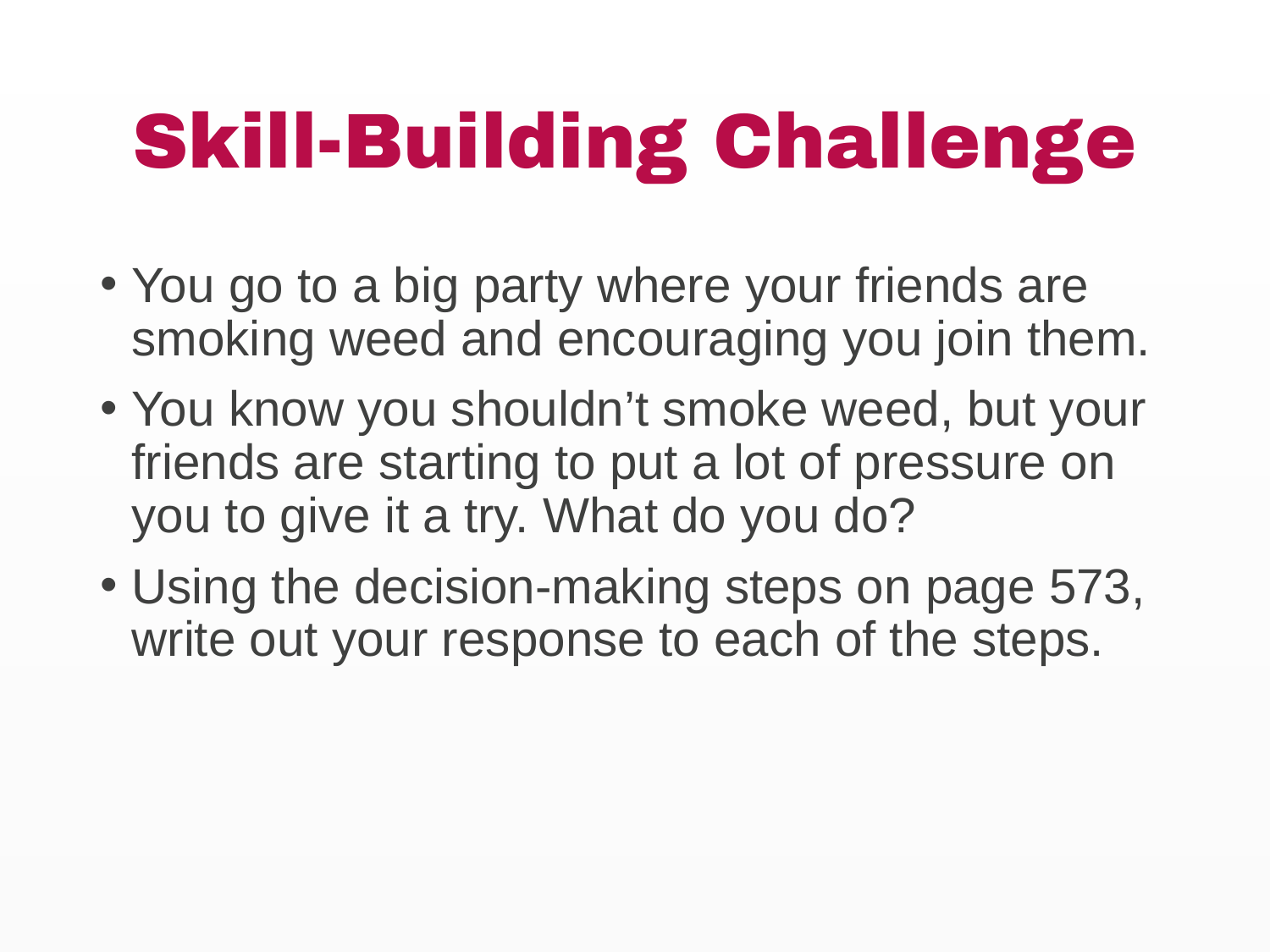

# Skill-Building Challenge
You go to a big party where your friends are smoking weed and encouraging you join them.
You know you shouldn’t smoke weed, but your friends are starting to put a lot of pressure on you to give it a try. What do you do?
Using the decision-making steps on page 573, write out your response to each of the steps.